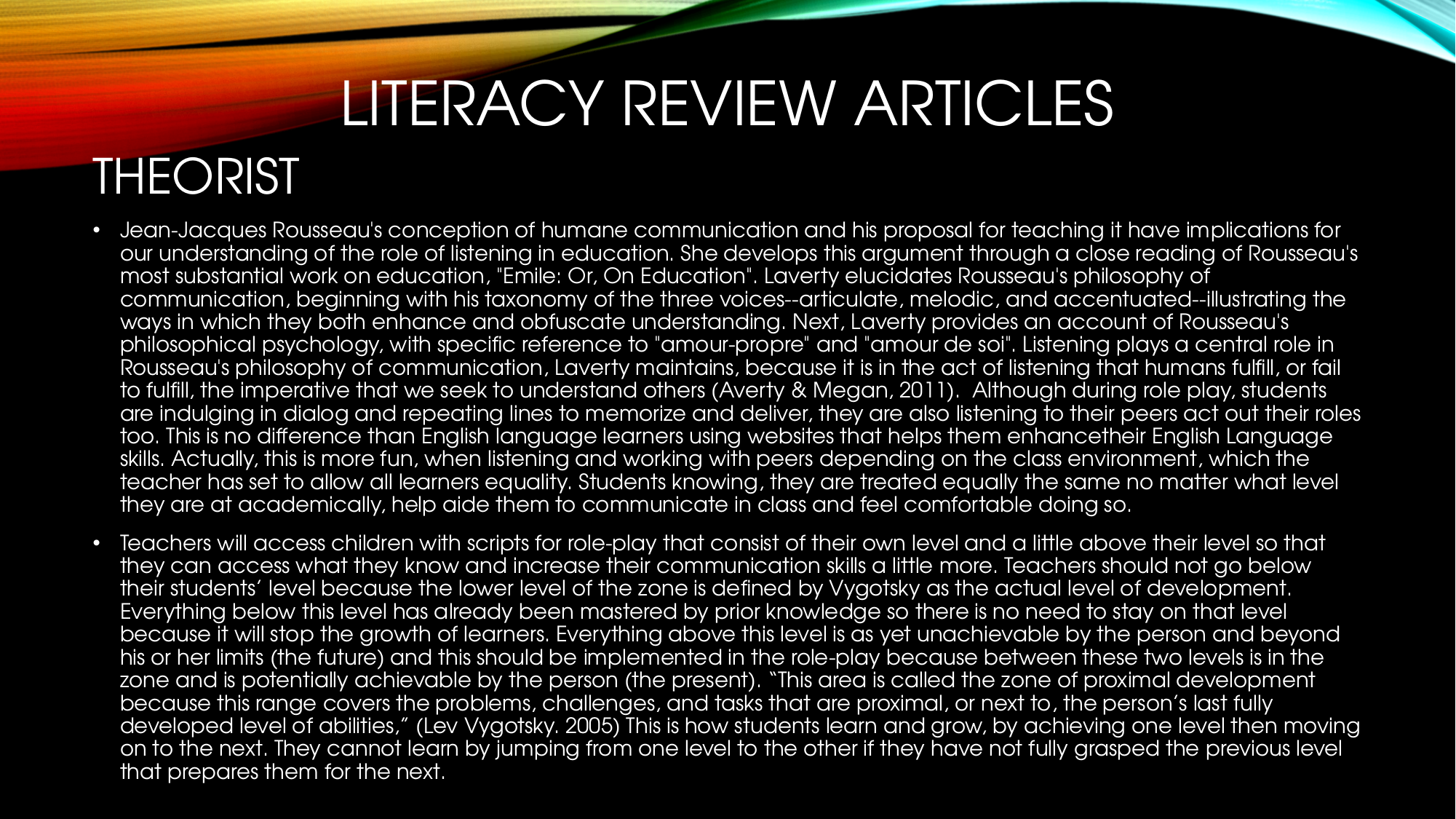

# Literacy Review Articles
THEORIST
Jean-Jacques Rousseau's conception of humane communication and his proposal for teaching it have implications for our understanding of the role of listening in education. She develops this argument through a close reading of Rousseau's most substantial work on education, "Emile: Or, On Education". Laverty elucidates Rousseau's philosophy of communication, beginning with his taxonomy of the three voices--articulate, melodic, and accentuated--illustrating the ways in which they both enhance and obfuscate understanding. Next, Laverty provides an account of Rousseau's philosophical psychology, with specific reference to "amour-propre" and "amour de soi". Listening plays a central role in Rousseau's philosophy of communication, Laverty maintains, because it is in the act of listening that humans fulfill, or fail to fulfill, the imperative that we seek to understand others (Averty & Megan, 2011).  Although during role play, students are indulging in dialog and repeating lines to memorize and deliver, they are also listening to their peers act out their roles too. This is no difference than English language learners using websites that helps them enhancetheir English Language skills. Actually, this is more fun, when listening and working with peers depending on the class environment, which the teacher has set to allow all learners equality. Students knowing, they are treated equally the same no matter what level they are at academically, help aide them to communicate in class and feel comfortable doing so.
Teachers will access children with scripts for role-play that consist of their own level and a little above their level so that they can access what they know and increase their communication skills a little more. Teachers should not go below their students’ level because the lower level of the zone is defined by Vygotsky as the actual level of development. Everything below this level has already been mastered by prior knowledge so there is no need to stay on that level because it will stop the growth of learners. Everything above this level is as yet unachievable by the person and beyond his or her limits (the future) and this should be implemented in the role-play because between these two levels is in the zone and is potentially achievable by the person (the present). “This area is called the zone of proximal development because this range covers the problems, challenges, and tasks that are proximal, or next to, the person’s last fully developed level of abilities,” (Lev Vygotsky. 2005) This is how students learn and grow, by achieving one level then moving on to the next. They cannot learn by jumping from one level to the other if they have not fully grasped the previous level that prepares them for the next.